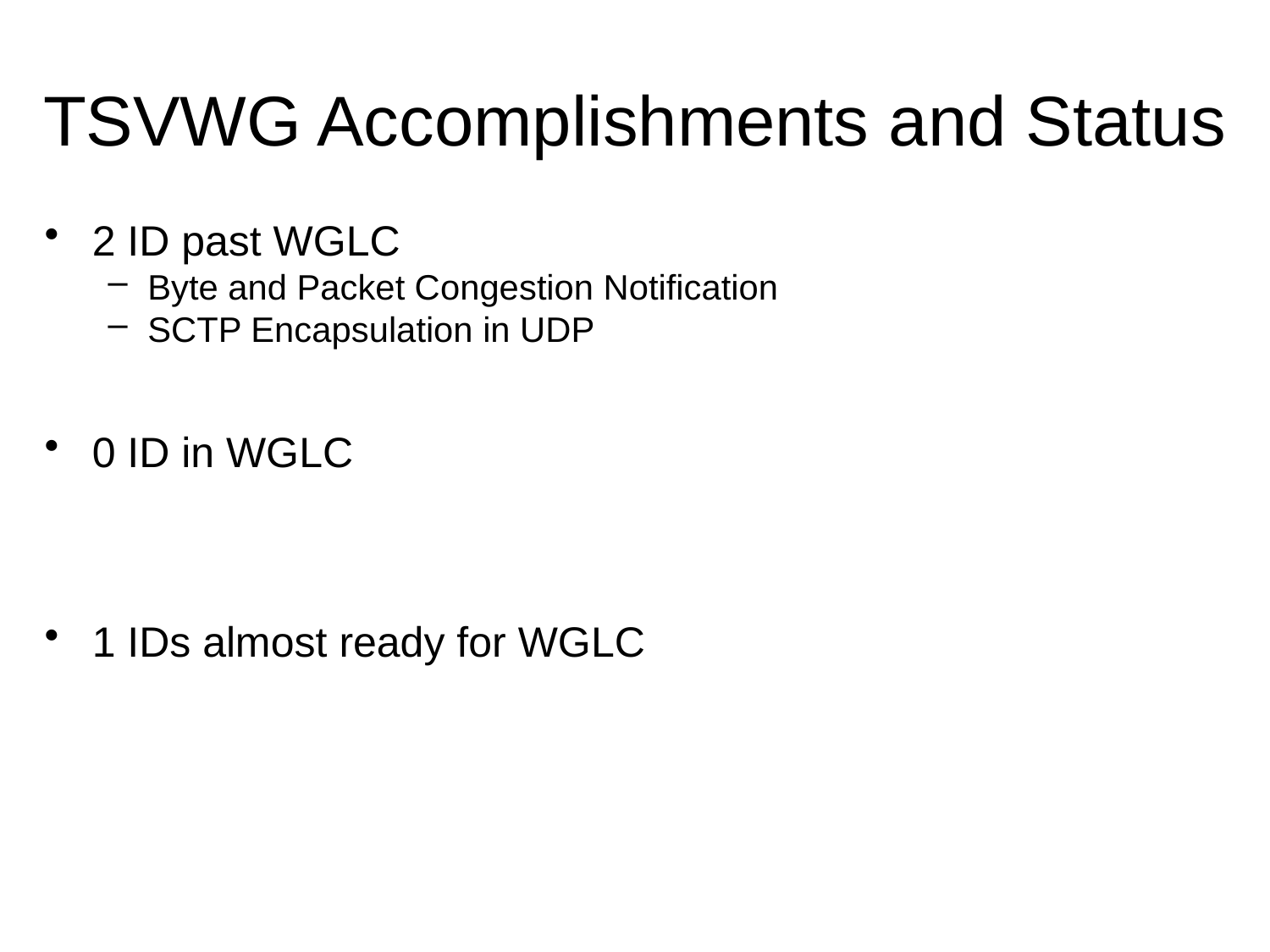

# TSVWG Accomplishments and Status
2 ID past WGLC
Byte and Packet Congestion Notification
SCTP Encapsulation in UDP

0 ID in WGLC

1 IDs almost ready for WGLC